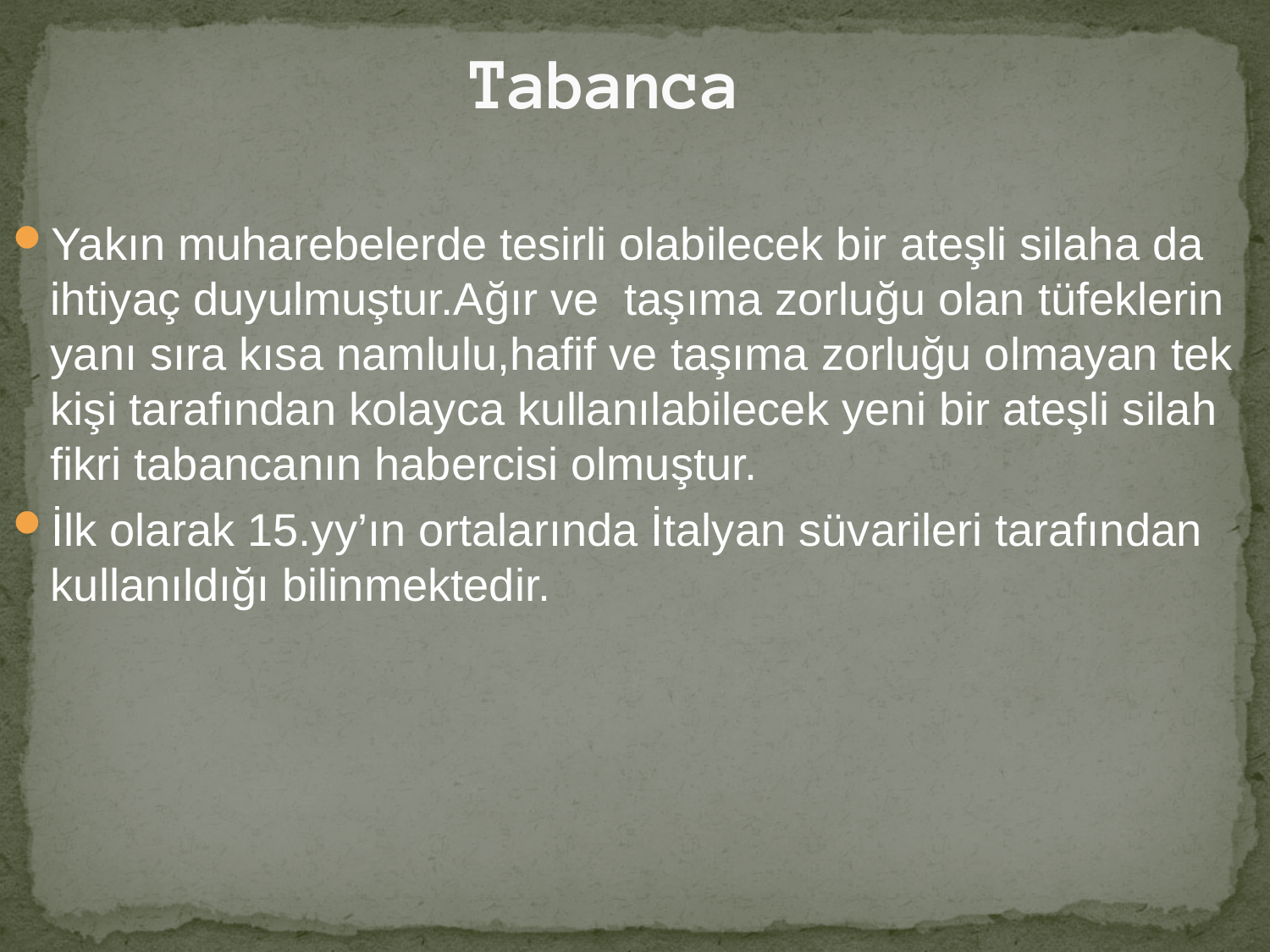

# Tabanca
Yakın muharebelerde tesirli olabilecek bir ateşli silaha da ihtiyaç duyulmuştur.Ağır ve  taşıma zorluğu olan tüfeklerin yanı sıra kısa namlulu,hafif ve taşıma zorluğu olmayan tek kişi tarafından kolayca kullanılabilecek yeni bir ateşli silah fikri tabancanın habercisi olmuştur.
İlk olarak 15.yy’ın ortalarında İtalyan süvarileri tarafından kullanıldığı bilinmektedir.